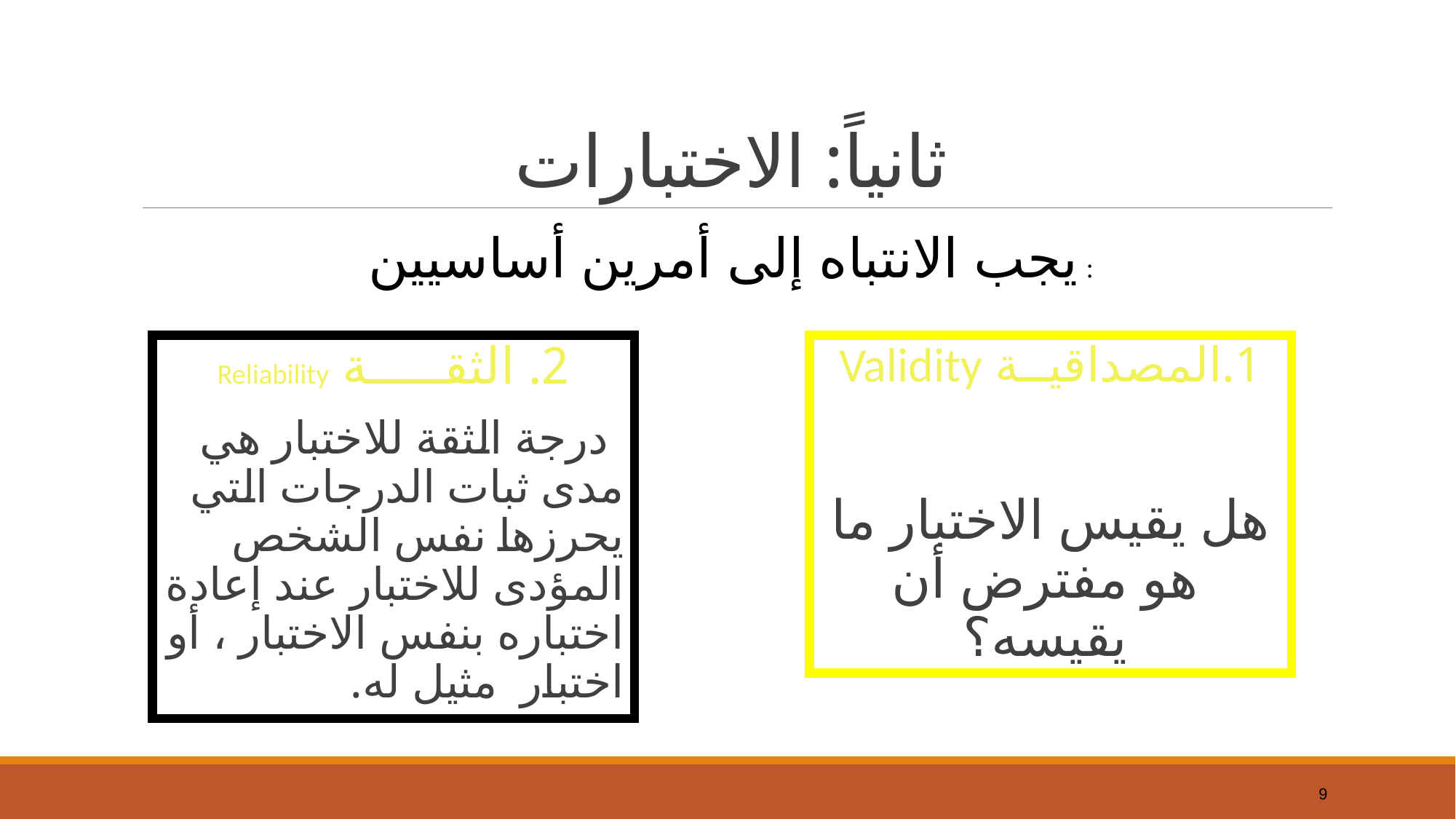

# ثانياً: الاختبارات
يجب الانتباه إلى أمرين أساسيين :
2. الثقـــــة Reliability
   درجة الثقة للاختبار هي مدى ثبات الدرجات التي يحرزها نفس الشخص المؤدى للاختبار عند إعادة اختباره بنفس الاختبار ، أو اختبار  مثيل له.
1.المصداقيــة Validity

هل يقيس الاختبار ما هو مفترض أن يقيسه؟
9